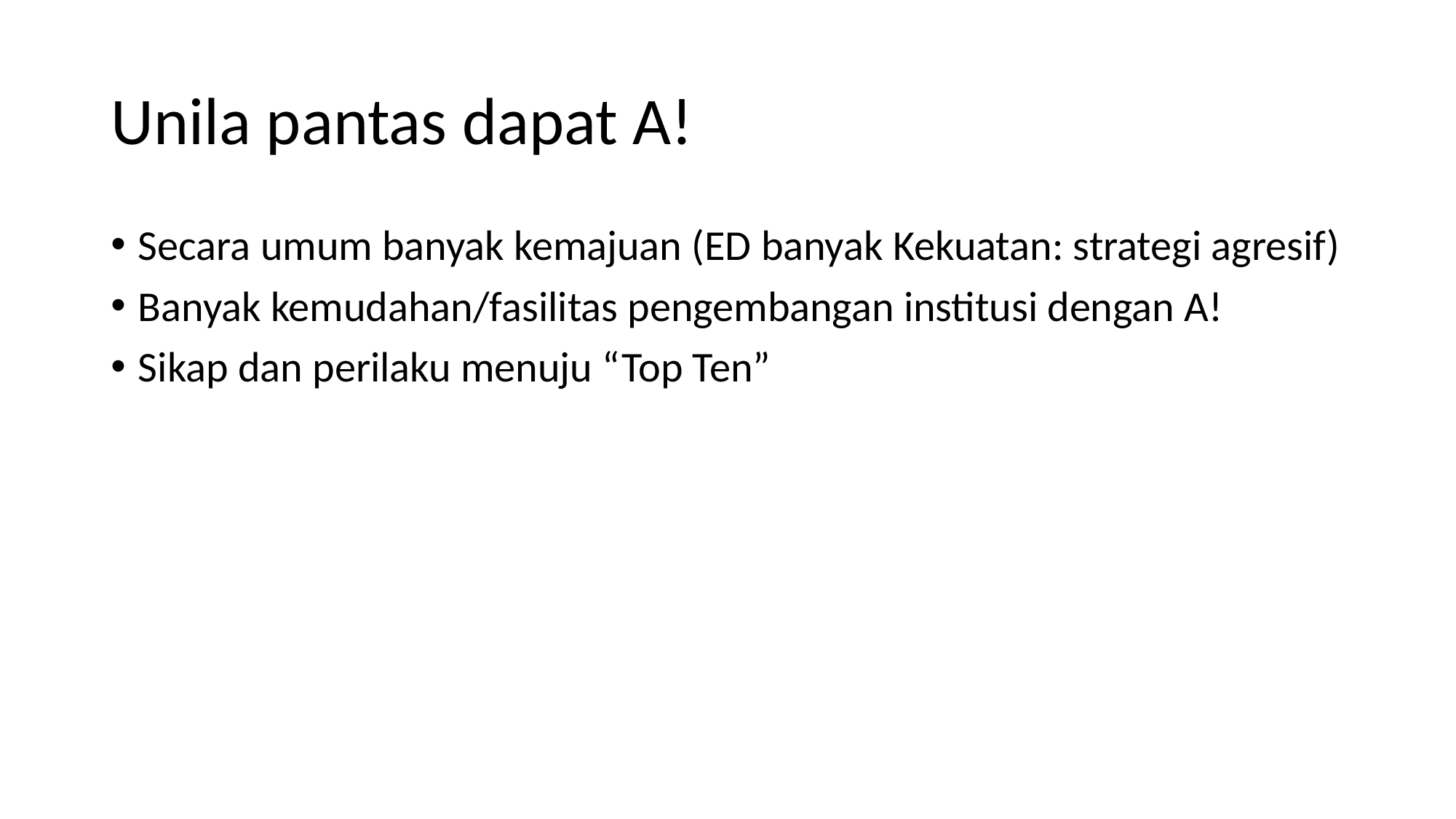

# Unila pantas dapat A!
Secara umum banyak kemajuan (ED banyak Kekuatan: strategi agresif)
Banyak kemudahan/fasilitas pengembangan institusi dengan A!
Sikap dan perilaku menuju “Top Ten”